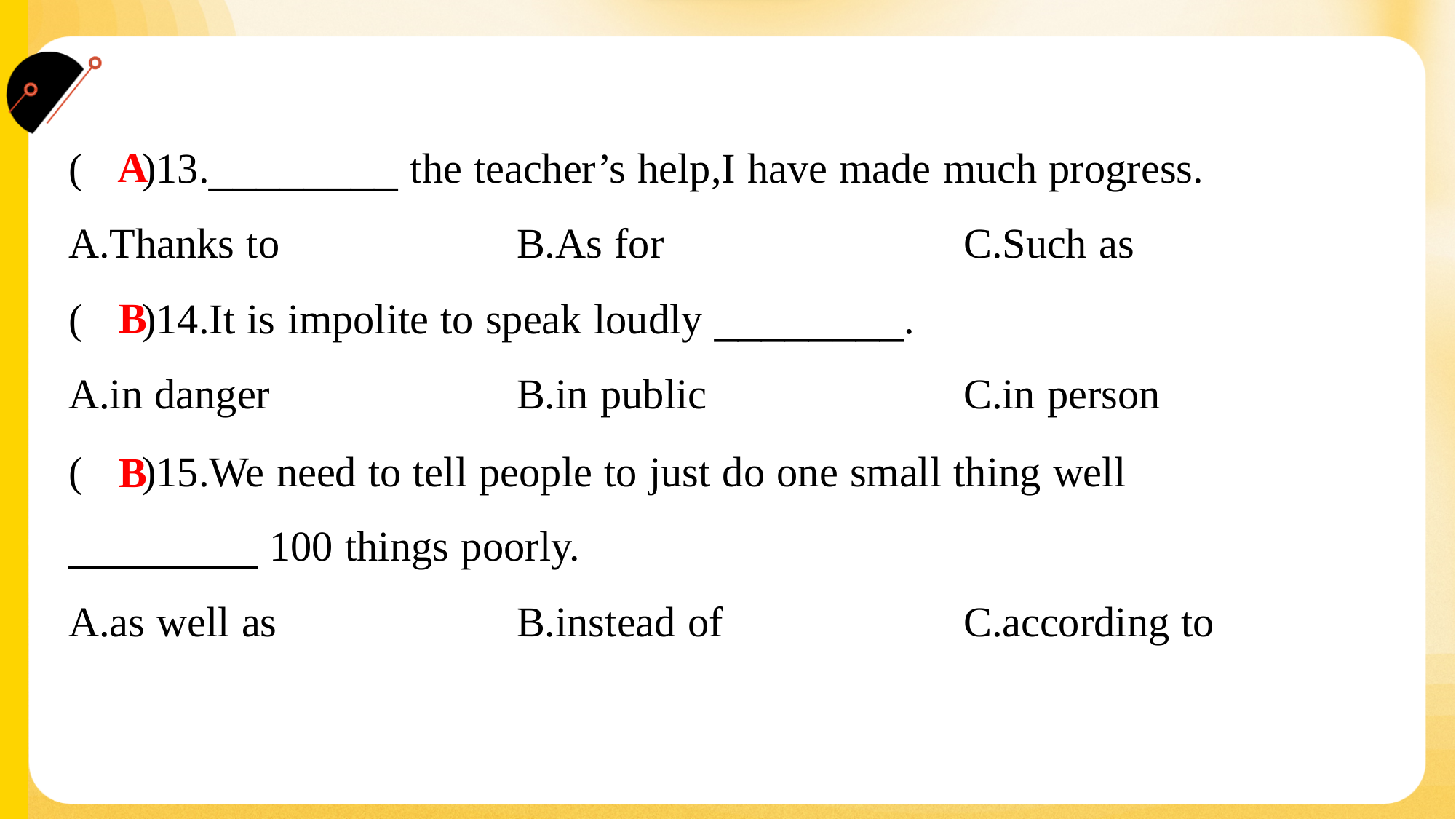

A
(     )13.________ the teacher’s help,I have made much progress.
A.Thanks to	B.As for	C.Such as
B
(     )14.It is impolite to speak loudly ________.
A.in danger	B.in public	C.in person
(     )15.We need to tell people to just do one small thing well
________ 100 things poorly.
B
A.as well as	B.instead of	C.according to